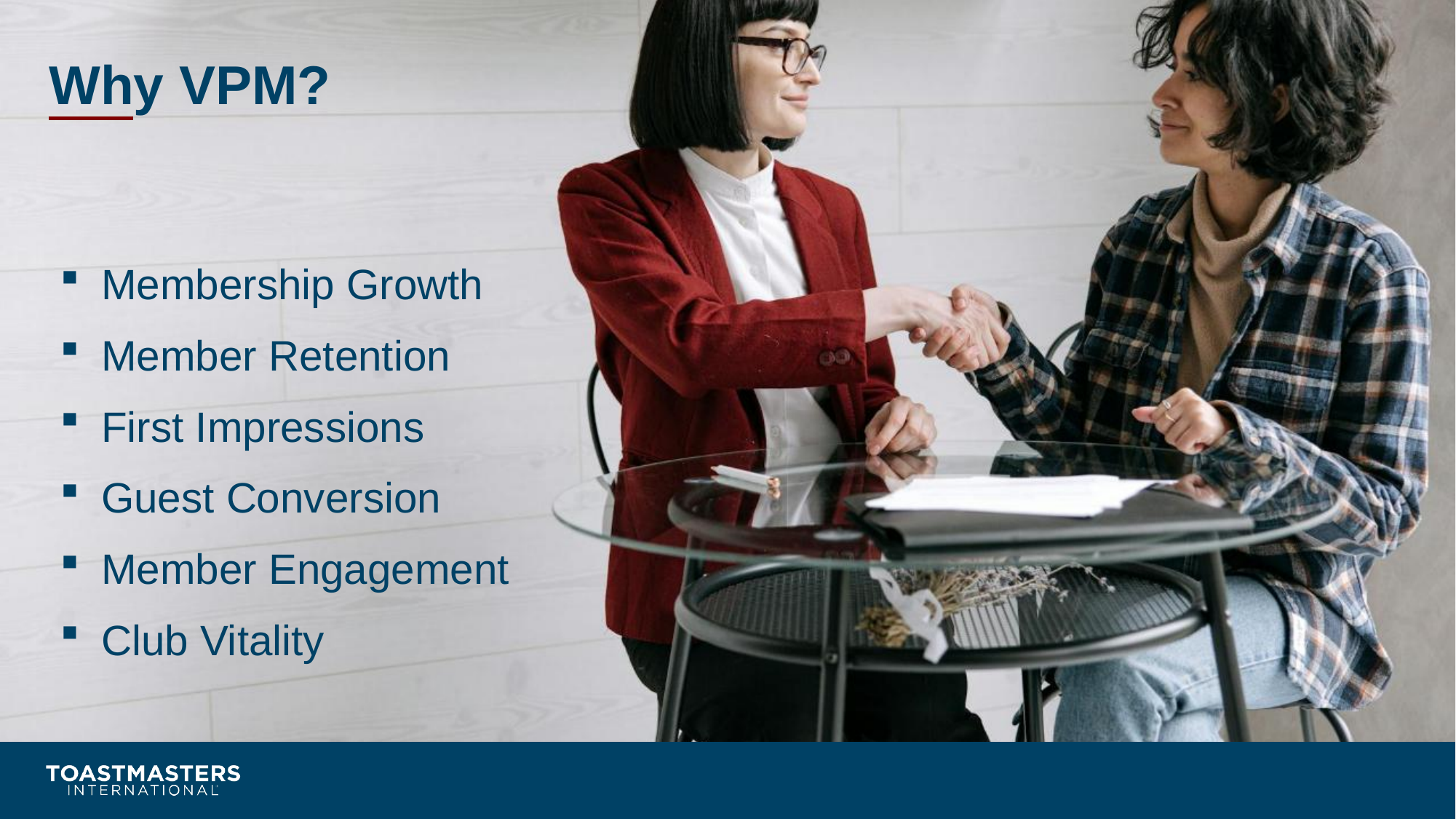

# Why VPM?
Membership Growth
Member Retention
First Impressions
Guest Conversion
Member Engagement
Club Vitality